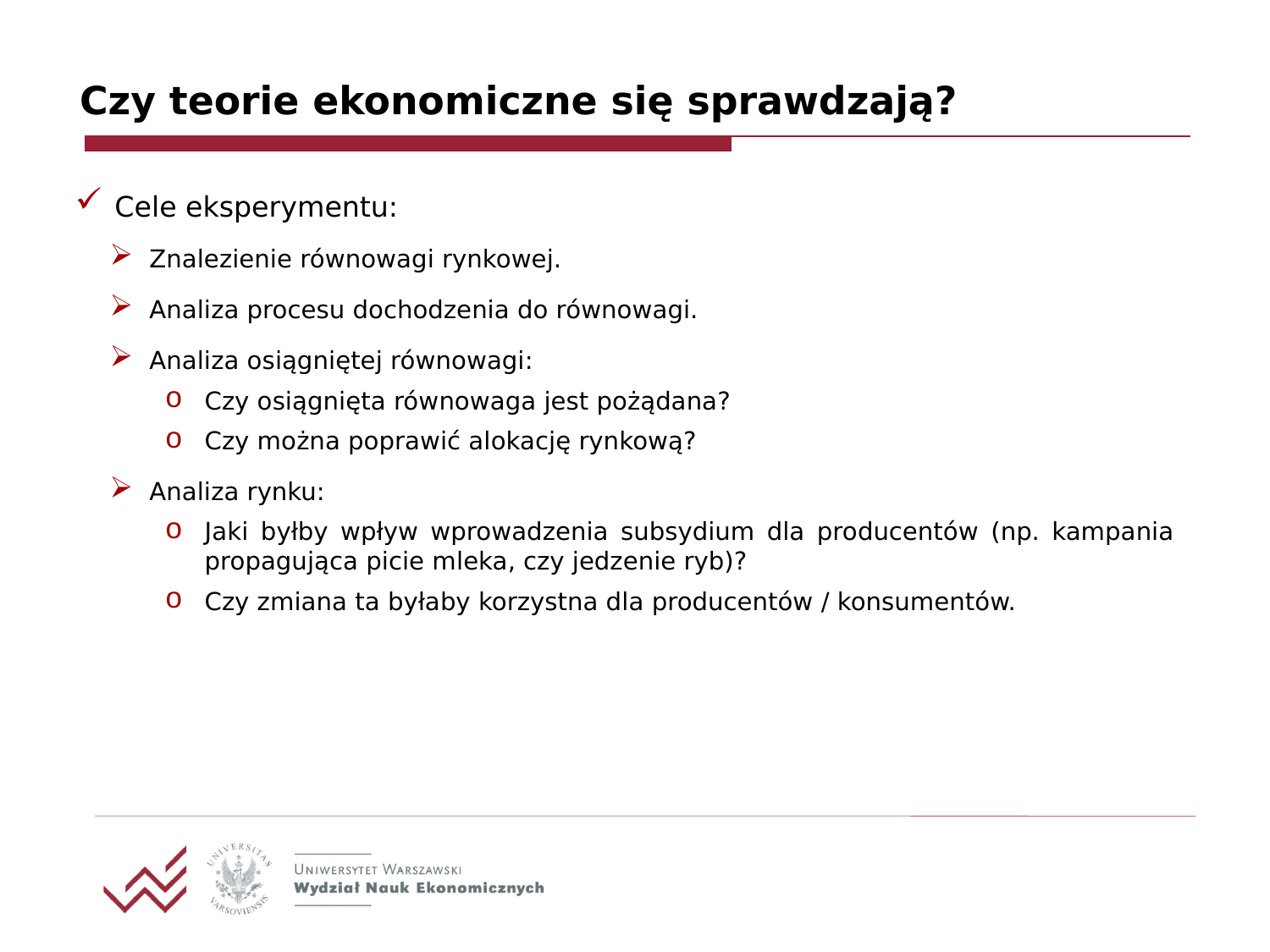

# Czy teorie ekonomiczne się sprawdzają?
Cele eksperymentu:
Znalezienie równowagi rynkowej.
Analiza procesu dochodzenia do równowagi.
Analiza osiągniętej równowagi:
Czy osiągnięta równowaga jest pożądana?
Czy można poprawić alokację rynkową?
Analiza rynku:
Jaki byłby wpływ wprowadzenia subsydium dla producentów (np. kampania propagująca picie mleka, czy jedzenie ryb)?
Czy zmiana ta byłaby korzystna dla producentów / konsumentów.